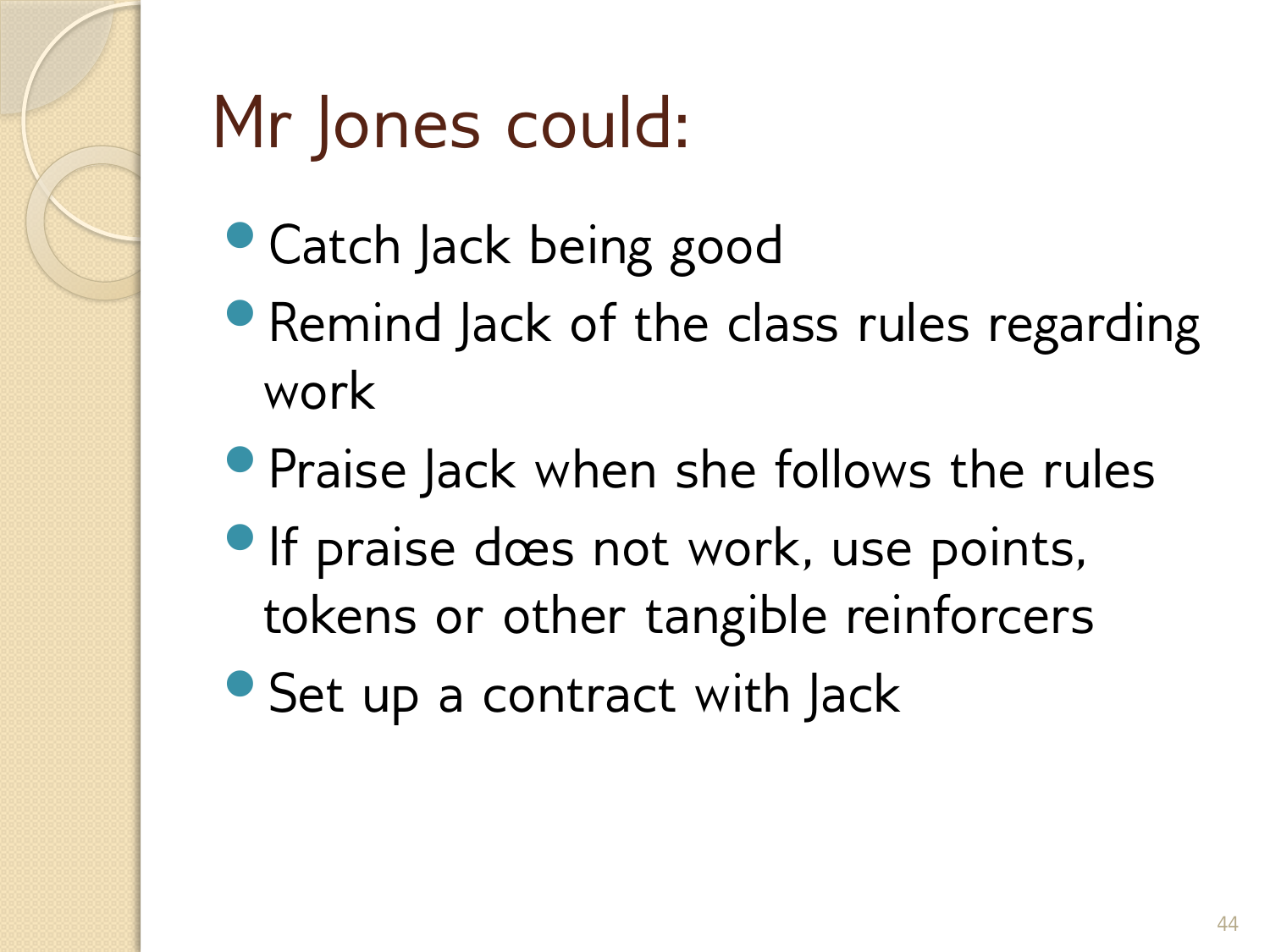

# Mr Jones could:
Catch Jack being good
Remind Jack of the class rules regarding work
Praise Jack when she follows the rules
If praise does not work, use points, tokens or other tangible reinforcers
Set up a contract with Jack

44